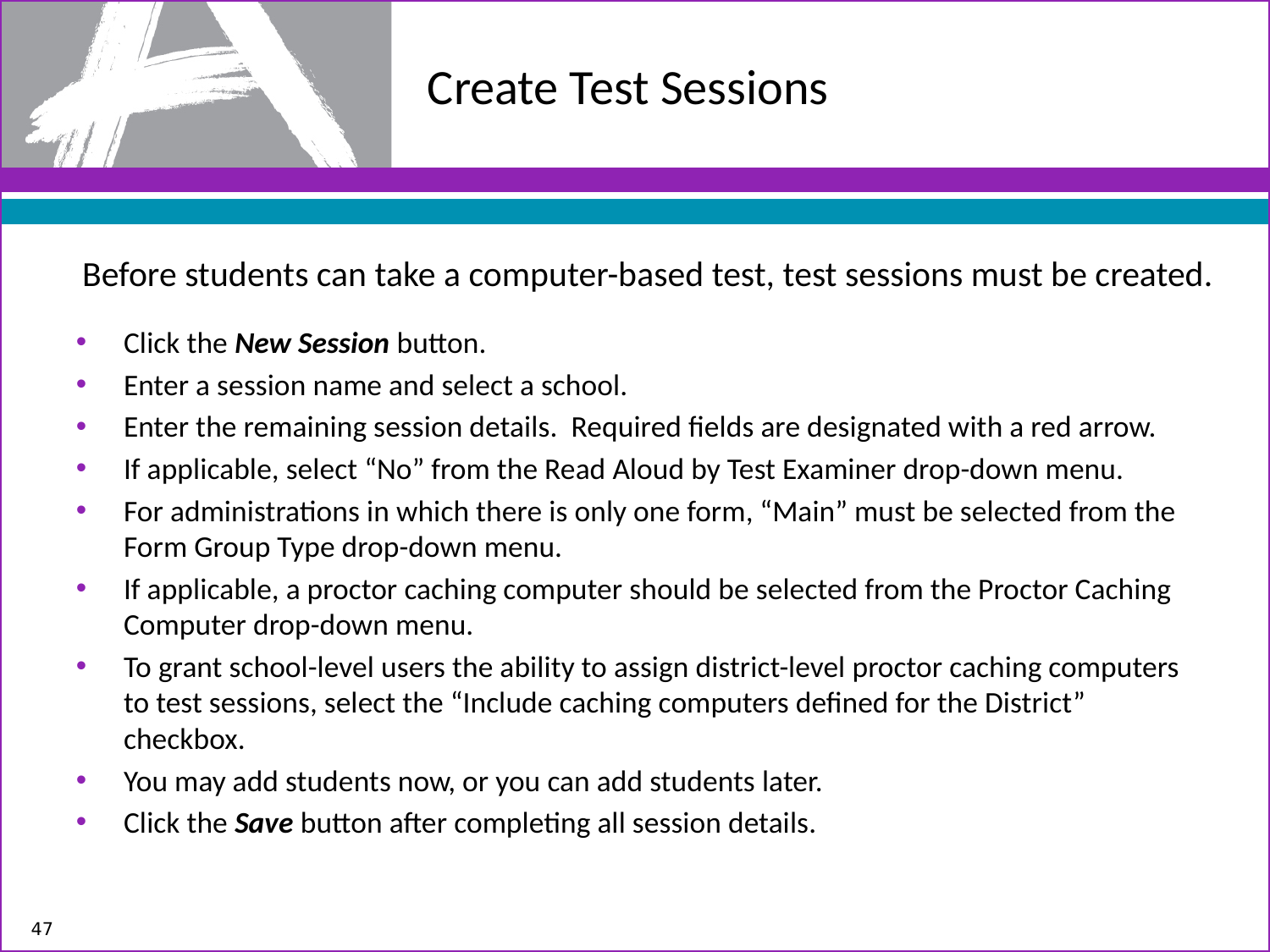

# Create Test Sessions
Before students can take a computer-based test, test sessions must be created.
Click the New Session button.
Enter a session name and select a school.
Enter the remaining session details.  Required fields are designated with a red arrow.
If applicable, select “No” from the Read Aloud by Test Examiner drop-down menu.
For administrations in which there is only one form, “Main” must be selected from the Form Group Type drop-down menu.
If applicable, a proctor caching computer should be selected from the Proctor Caching Computer drop-down menu.
To grant school-level users the ability to assign district-level proctor caching computers to test sessions, select the “Include caching computers defined for the District” checkbox.
You may add students now, or you can add students later.
Click the Save button after completing all session details.
47